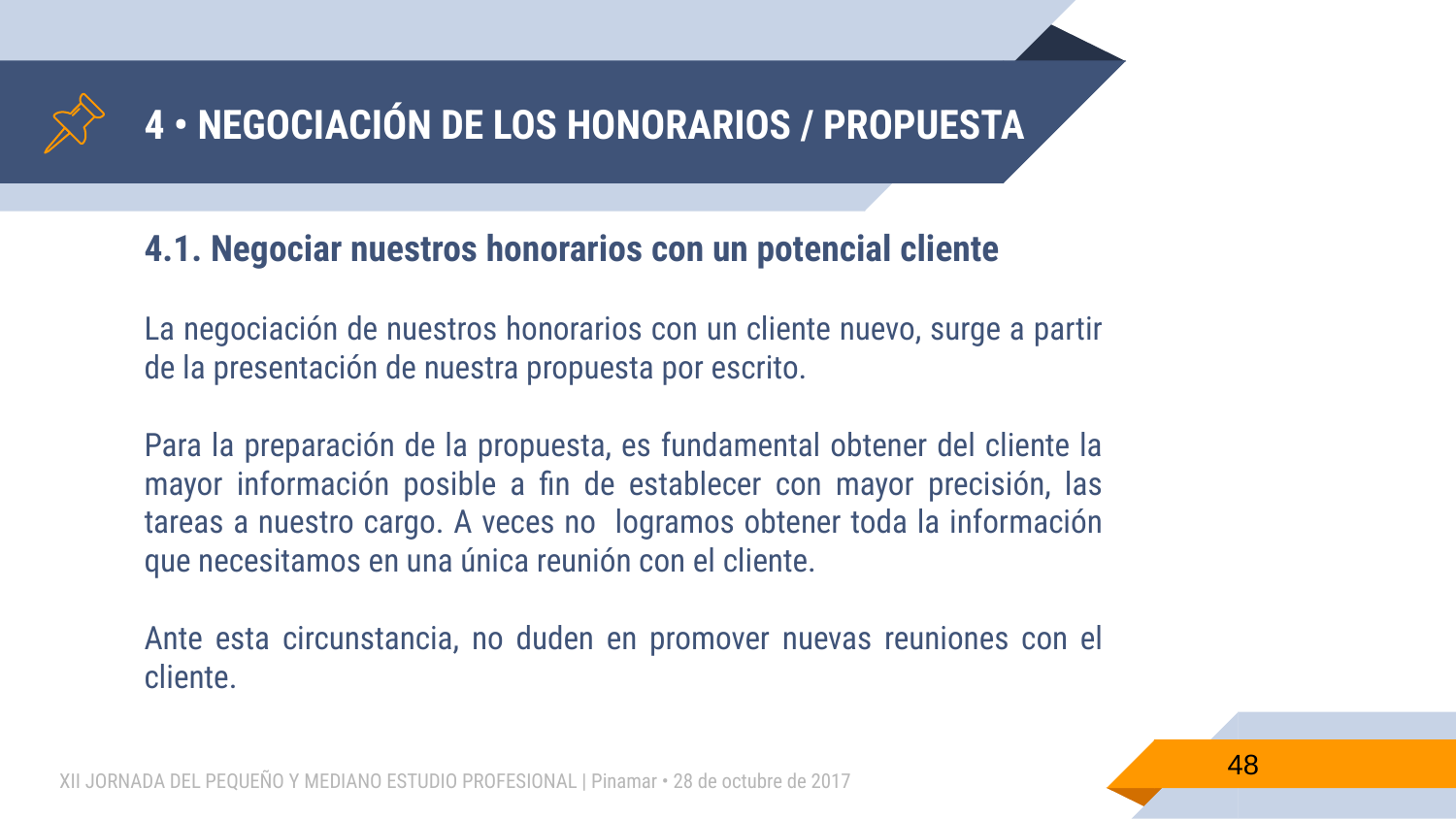

# 4 • NEGOCIACIÓN DE LOS HONORARIOS / PROPUESTA

4.1. Negociar nuestros honorarios con un potencial cliente

La negociación de nuestros honorarios con un cliente nuevo, surge a partir de la presentación de nuestra propuesta por escrito.
Para la preparación de la propuesta, es fundamental obtener del cliente la mayor información posible a fin de establecer con mayor precisión, las tareas a nuestro cargo. A veces no  logramos obtener toda la información que necesitamos en una única reunión con el cliente.

Ante esta circunstancia, no duden en promover nuevas reuniones con el cliente.
48